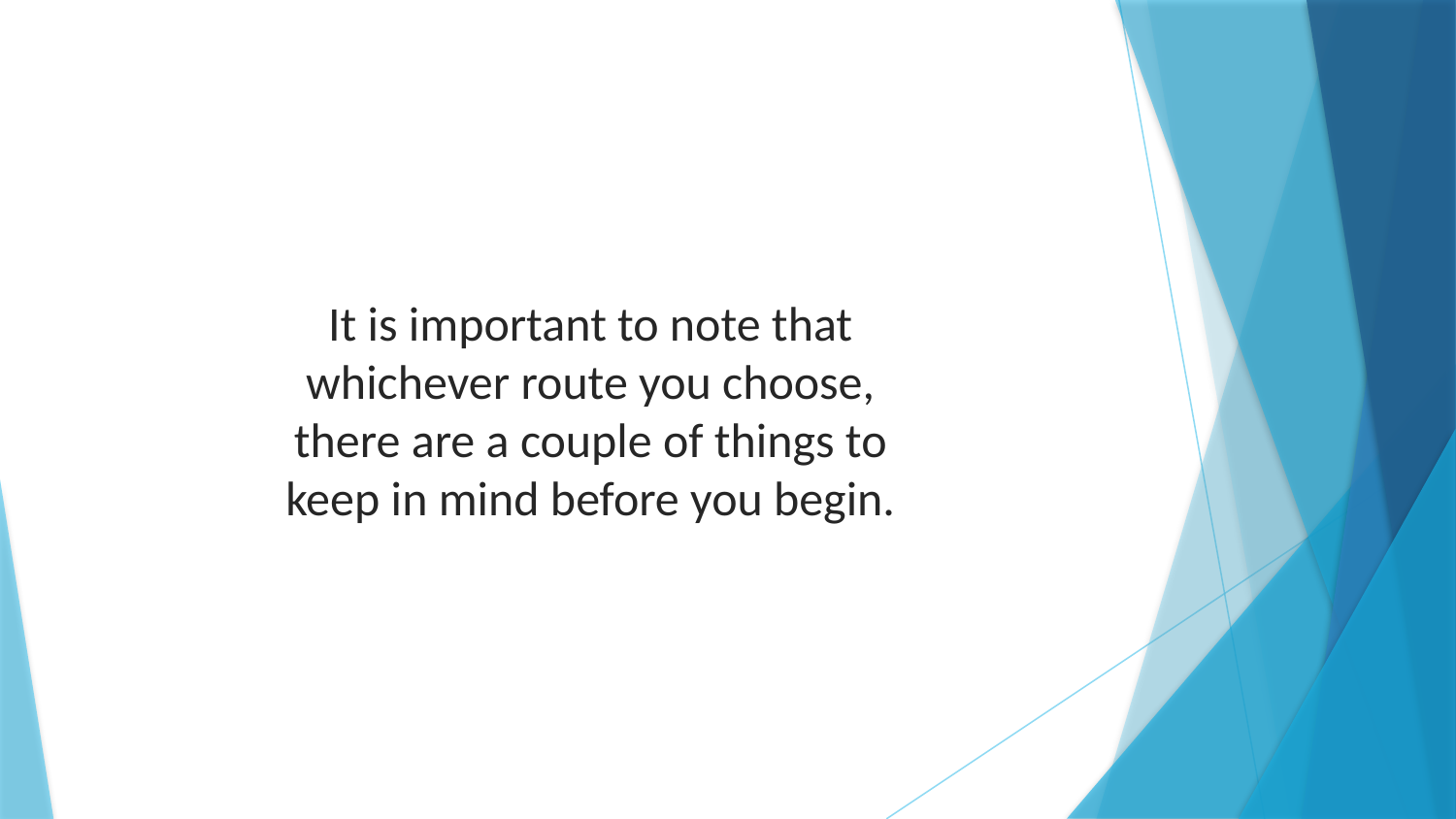

It is important to note that whichever route you choose, there are a couple of things to keep in mind before you begin.